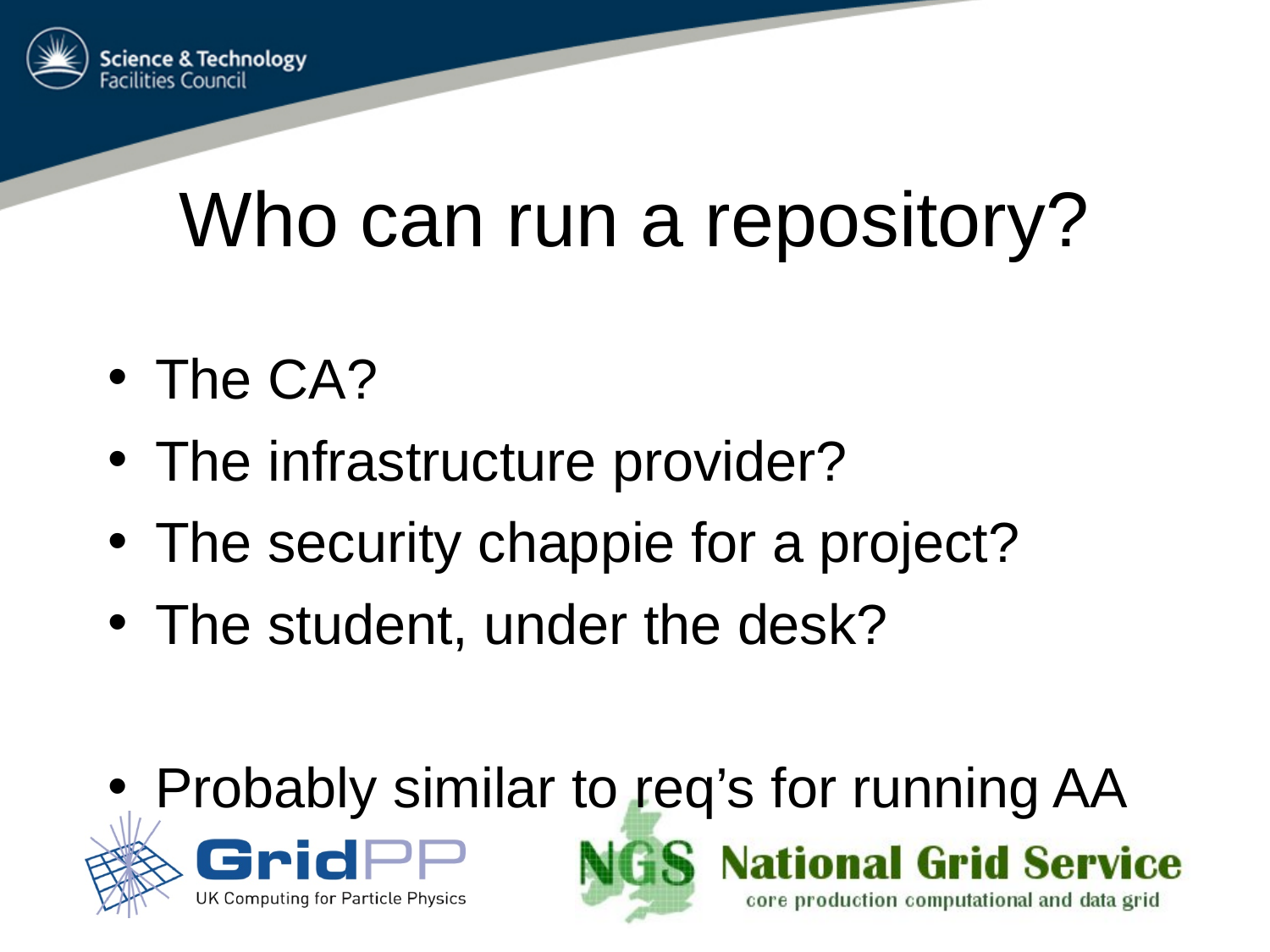

# Who can run a repository?
The CA?
The infrastructure provider?
The security chappie for a project?
The student, under the desk?

Probably similar to req’s for running AA